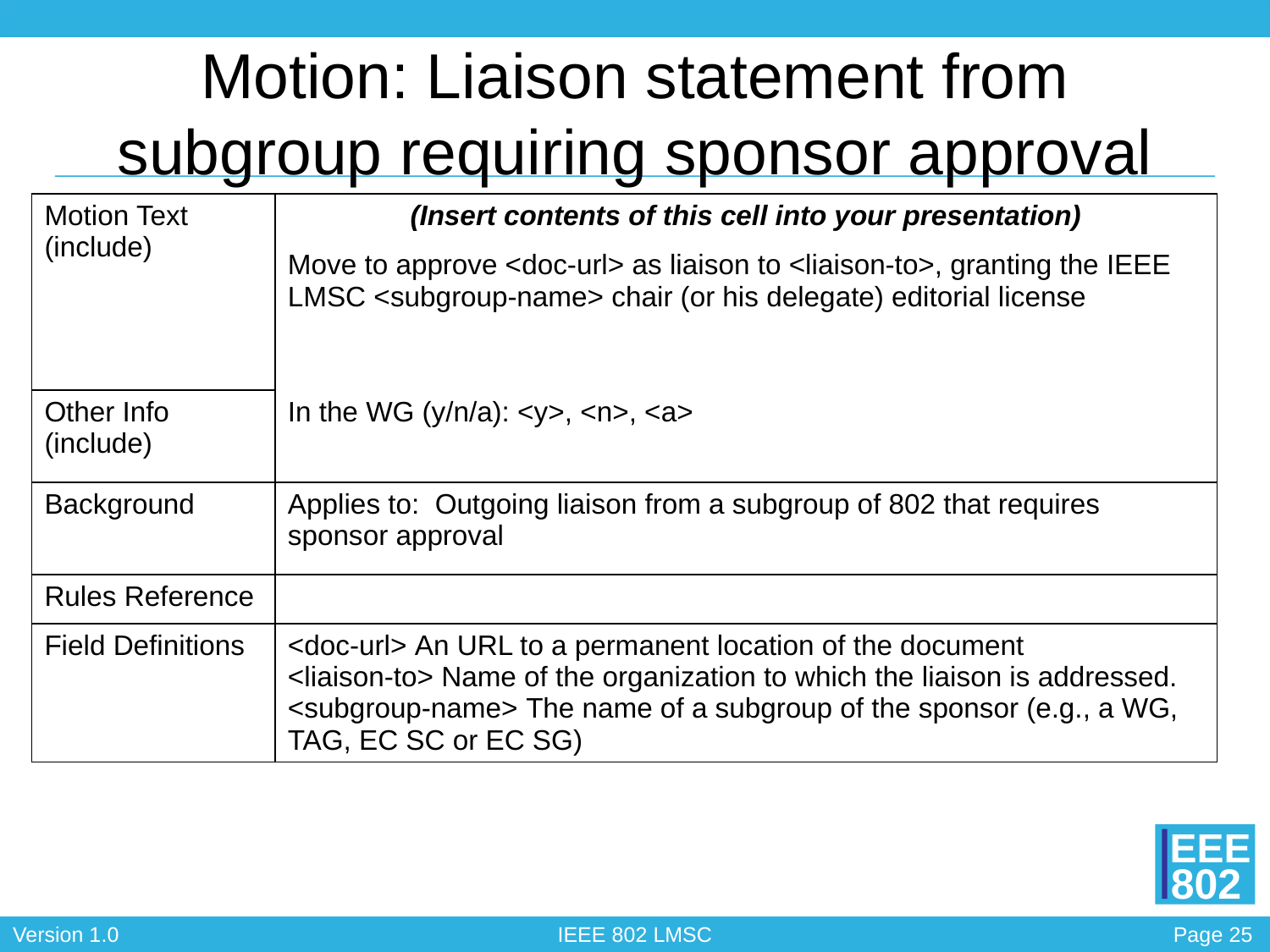

# Motion: Liaison statement from subgroup requiring sponsor approval
| Motion Text (include) | (Insert contents of this cell into your presentation) |
| --- | --- |
|  | Move to approve <doc-url> as liaison to <liaison-to>, granting the IEEE LMSC <subgroup-name> chair (or his delegate) editorial license |
| Other Info (include) | In the WG (y/n/a): <y>, <n>, <a> |
| Background | Applies to: Outgoing liaison from a subgroup of 802 that requires sponsor approval |
| Rules Reference |  |
| Field Definitions | <doc-url> An URL to a permanent location of the document <liaison-to> Name of the organization to which the liaison is addressed. <subgroup-name> The name of a subgroup of the sponsor (e.g., a WG, TAG, EC SC or EC SG) |